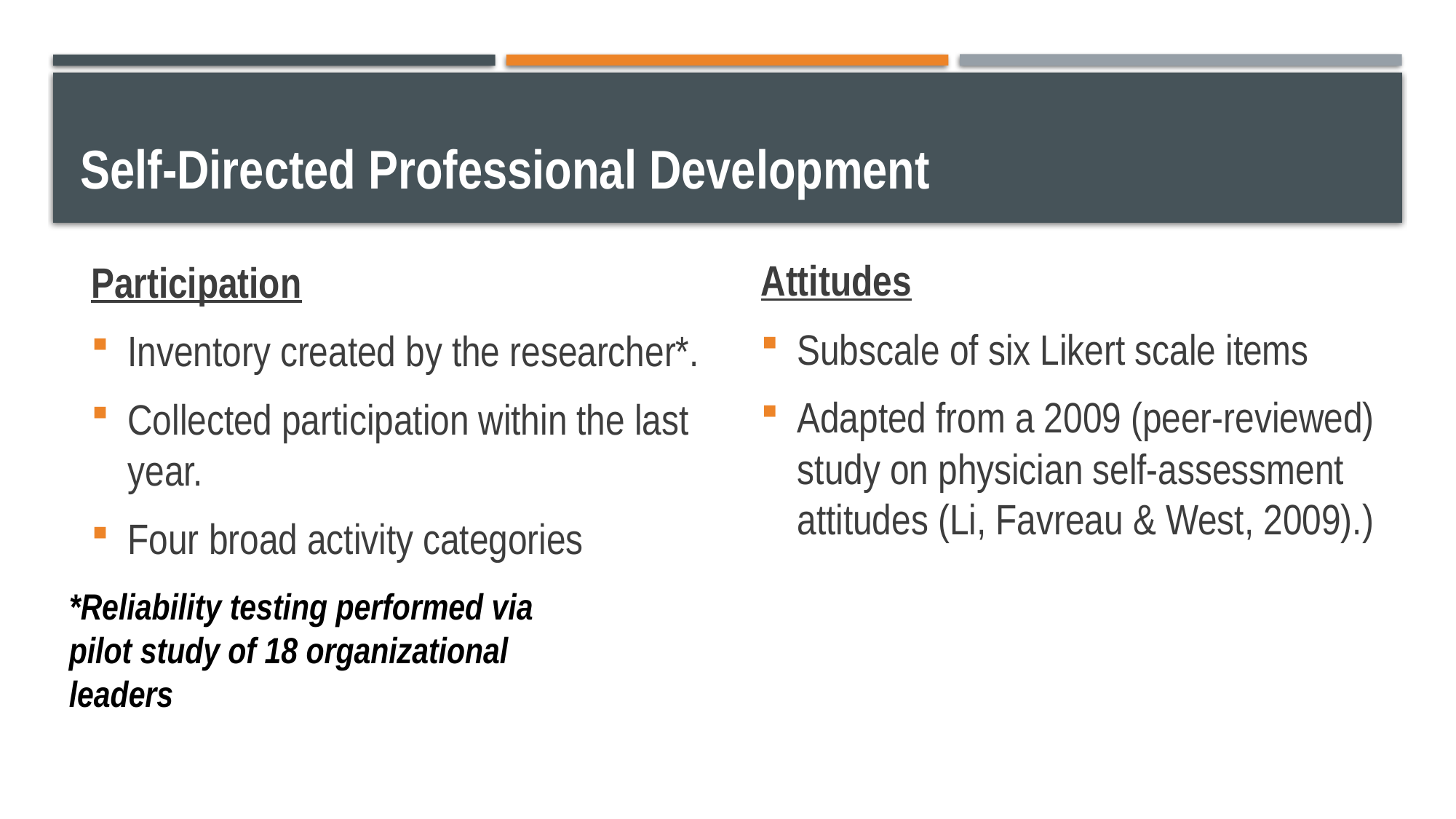

# Self-Directed Professional Development
Participation
Inventory created by the researcher*.
Collected participation within the last year.
Four broad activity categories

Attitudes
Subscale of six Likert scale items
Adapted from a 2009 (peer-reviewed) study on physician self-assessment attitudes (Li, Favreau & West, 2009).)

*Reliability testing performed via pilot study of 18 organizational leaders